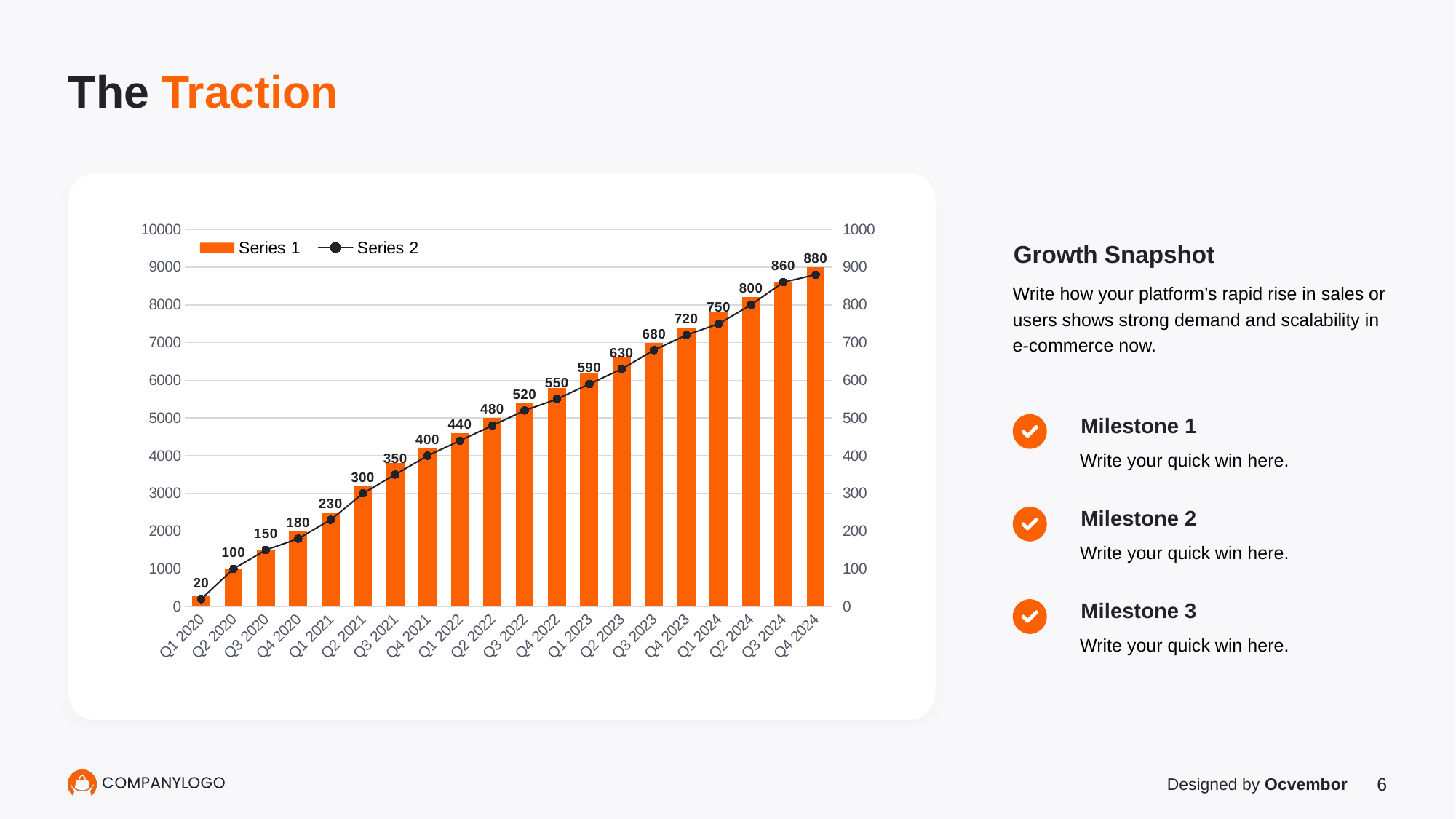

# The Traction

### Chart

| Category | Series 1 | Non | Series 2 |
|---|---|---|---|
| Q1 2020 | 300.0 | None | 20.0 |
| Q2 2020 | 1000.0 | None | 100.0 |
| Q3 2020 | 1500.0 | None | 150.0 |
| Q4 2020 | 2000.0 | None | 180.0 |
| Q1 2021 | 2500.0 | None | 230.0 |
| Q2 2021 | 3200.0 | None | 300.0 |
| Q3 2021 | 3800.0 | None | 350.0 |
| Q4 2021 | 4200.0 | None | 400.0 |
| Q1 2022 | 4600.0 | None | 440.0 |
| Q2 2022 | 5000.0 | None | 480.0 |
| Q3 2022 | 5400.0 | None | 520.0 |
| Q4 2022 | 5800.0 | None | 550.0 |
| Q1 2023 | 6200.0 | None | 590.0 |
| Q2 2023 | 6600.0 | None | 630.0 |
| Q3 2023 | 7000.0 | None | 680.0 |
| Q4 2023 | 7400.0 | None | 720.0 |
| Q1 2024 | 7800.0 | None | 750.0 |
| Q2 2024 | 8200.0 | None | 800.0 |
| Q3 2024 | 8600.0 | None | 860.0 |
| Q4 2024 | 9000.0 | None | 880.0 |
Growth Snapshot
Write how your platform’s rapid rise in sales or users shows strong demand and scalability in e-commerce now.
Milestone 1

Write your quick win here.
Milestone 2

Write your quick win here.
Milestone 3

Write your quick win here.